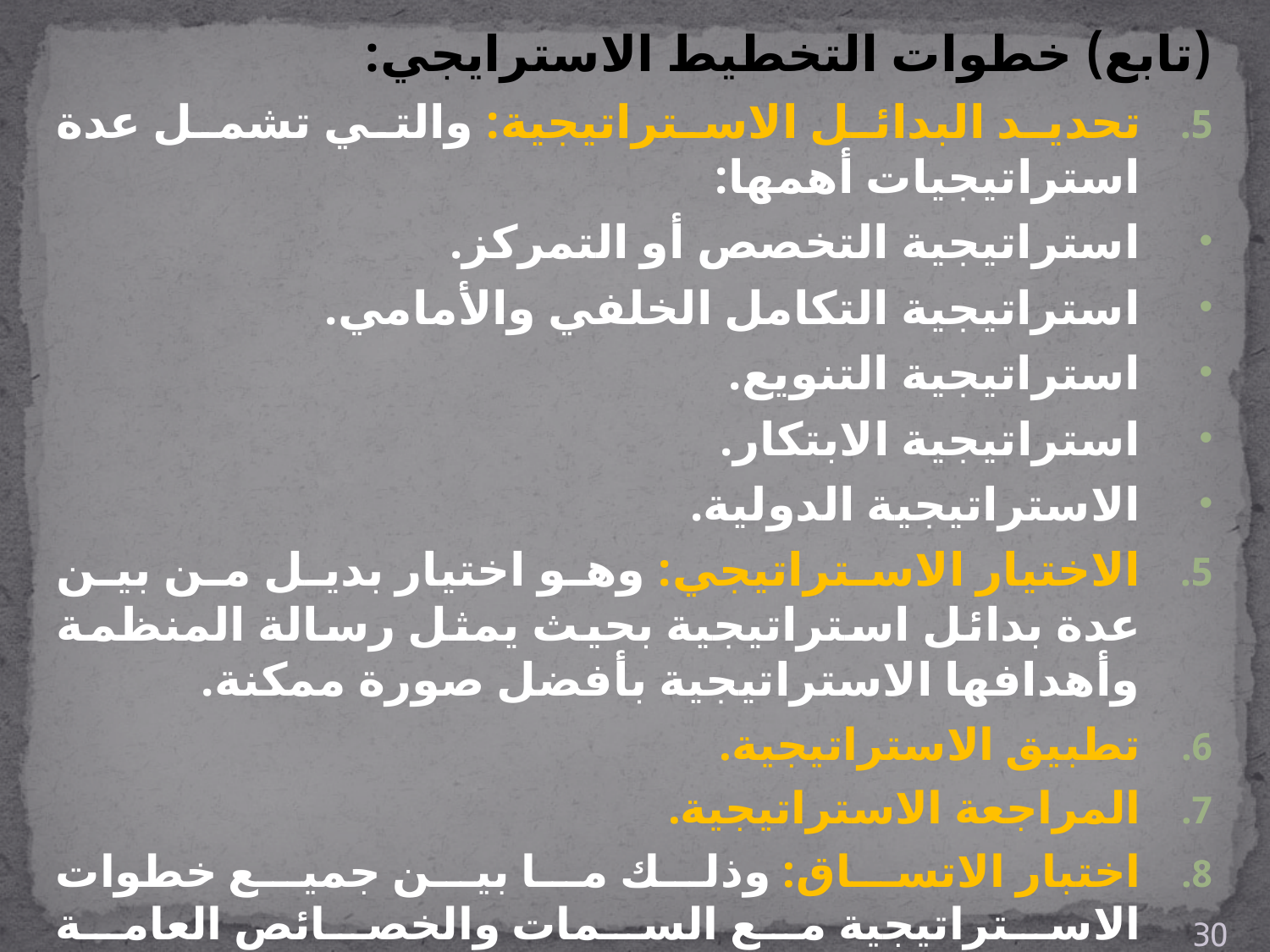

(تابع) خطوات التخطيط الاسترايجي:
تحديد البدائل الاستراتيجية: والتي تشمل عدة استراتيجيات أهمها:
استراتيجية التخصص أو التمركز.
استراتيجية التكامل الخلفي والأمامي.
استراتيجية التنويع.
استراتيجية الابتكار.
الاستراتيجية الدولية.
الاختيار الاستراتيجي: وهو اختيار بديل من بين عدة بدائل استراتيجية بحيث يمثل رسالة المنظمة وأهدافها الاستراتيجية بأفضل صورة ممكنة.
تطبيق الاستراتيجية.
المراجعة الاستراتيجية.
اختبار الاتساق: وذلك ما بين جميع خطوات الاستراتيجية مع السمات والخصائص العامة للمنظمة.
الخطط الموقفية: بشأن افتراضات مختلفة تجاه البيئة مثل انقطاع المواد الخام.

30